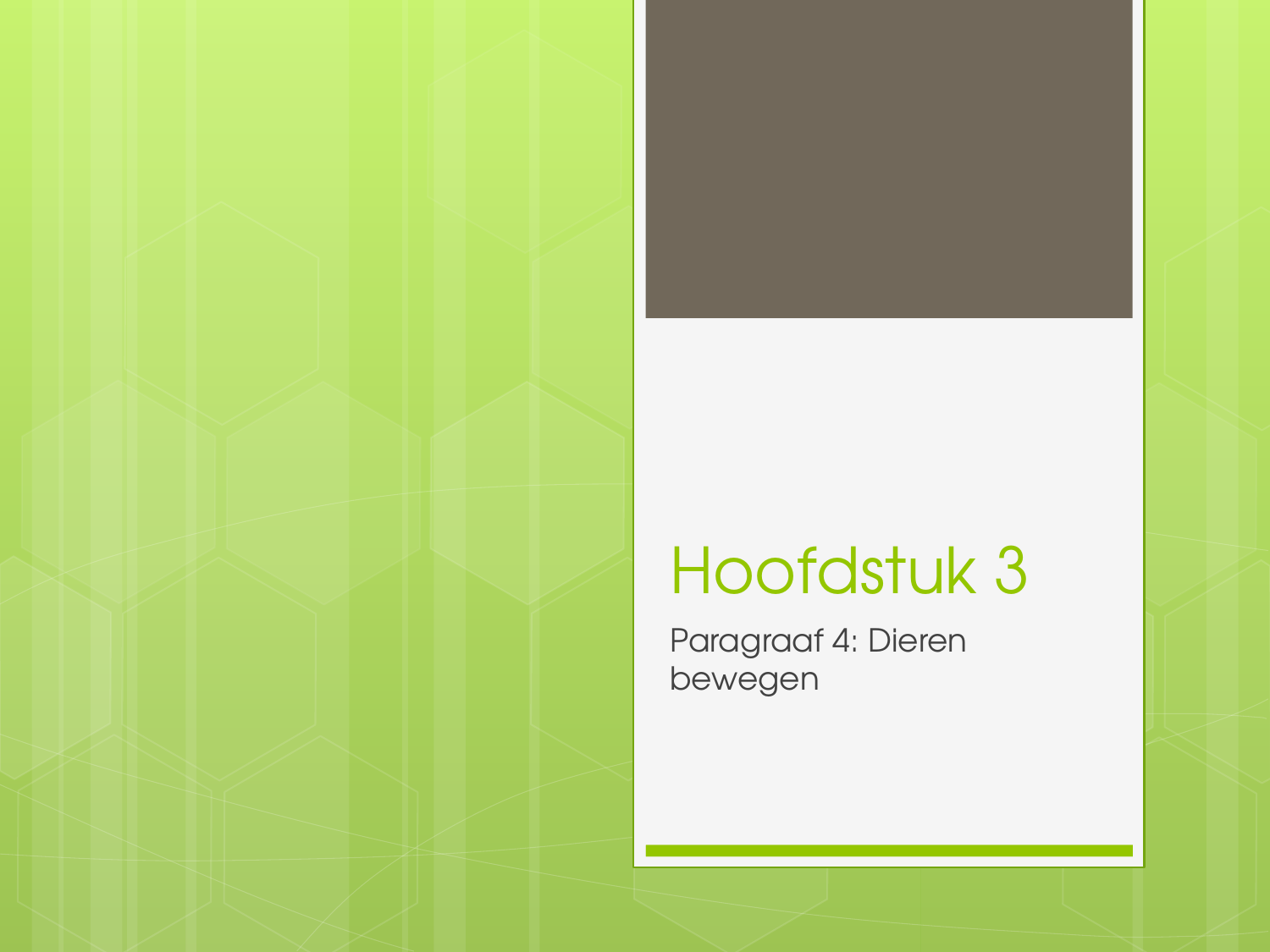

# Hoofdstuk 3
Paragraaf 4: Dieren bewegen